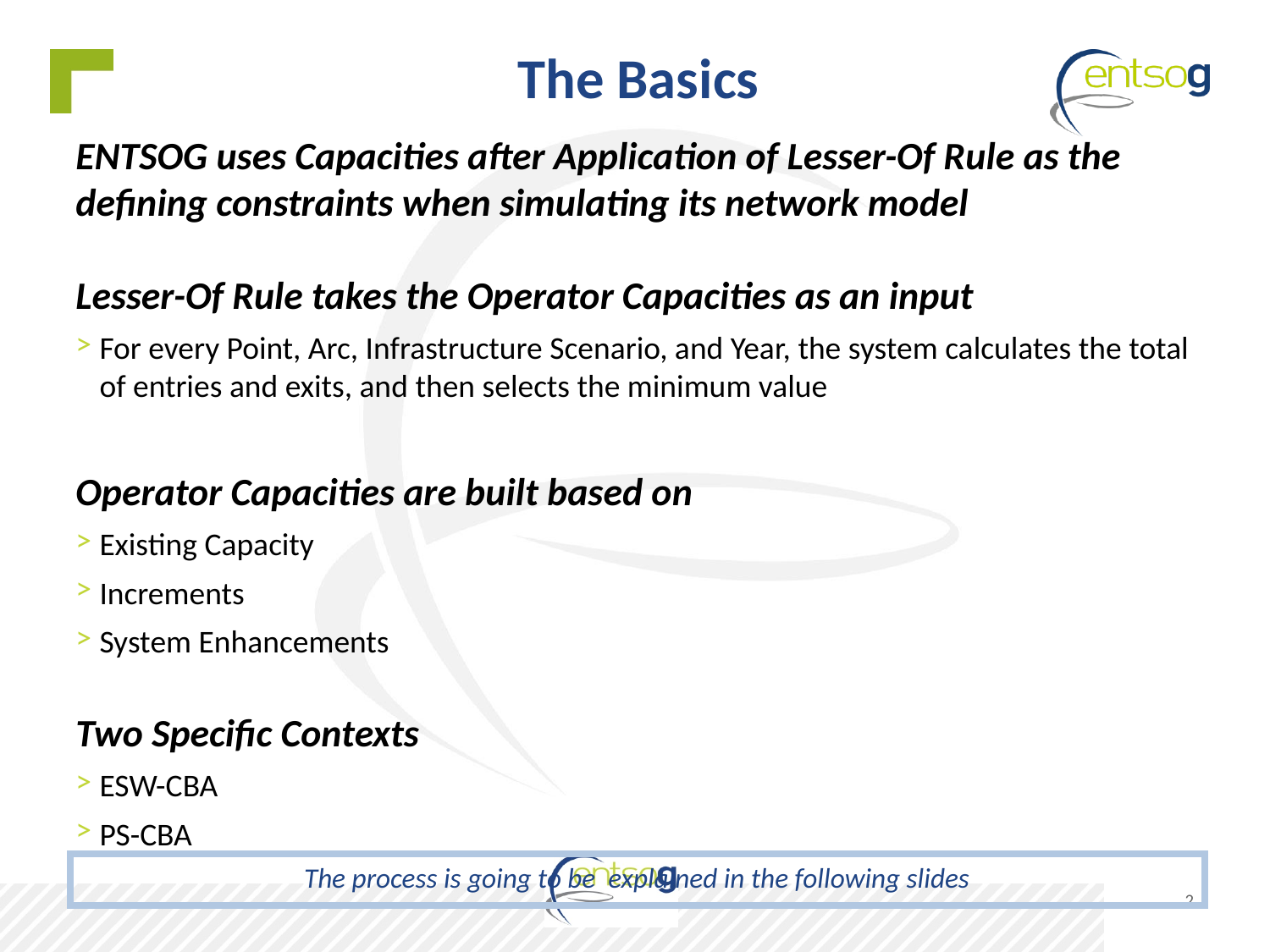

# The Basics
ENTSOG uses Capacities after Application of Lesser-Of Rule as the defining constraints when simulating its network model

Lesser-Of Rule takes the Operator Capacities as an input
For every Point, Arc, Infrastructure Scenario, and Year, the system calculates the total of entries and exits, and then selects the minimum value

Operator Capacities are built based on
Existing Capacity
Increments
System Enhancements

Two Specific Contexts
ESW-CBA
PS-CBA
The process is going to be  explained in the following slides
2